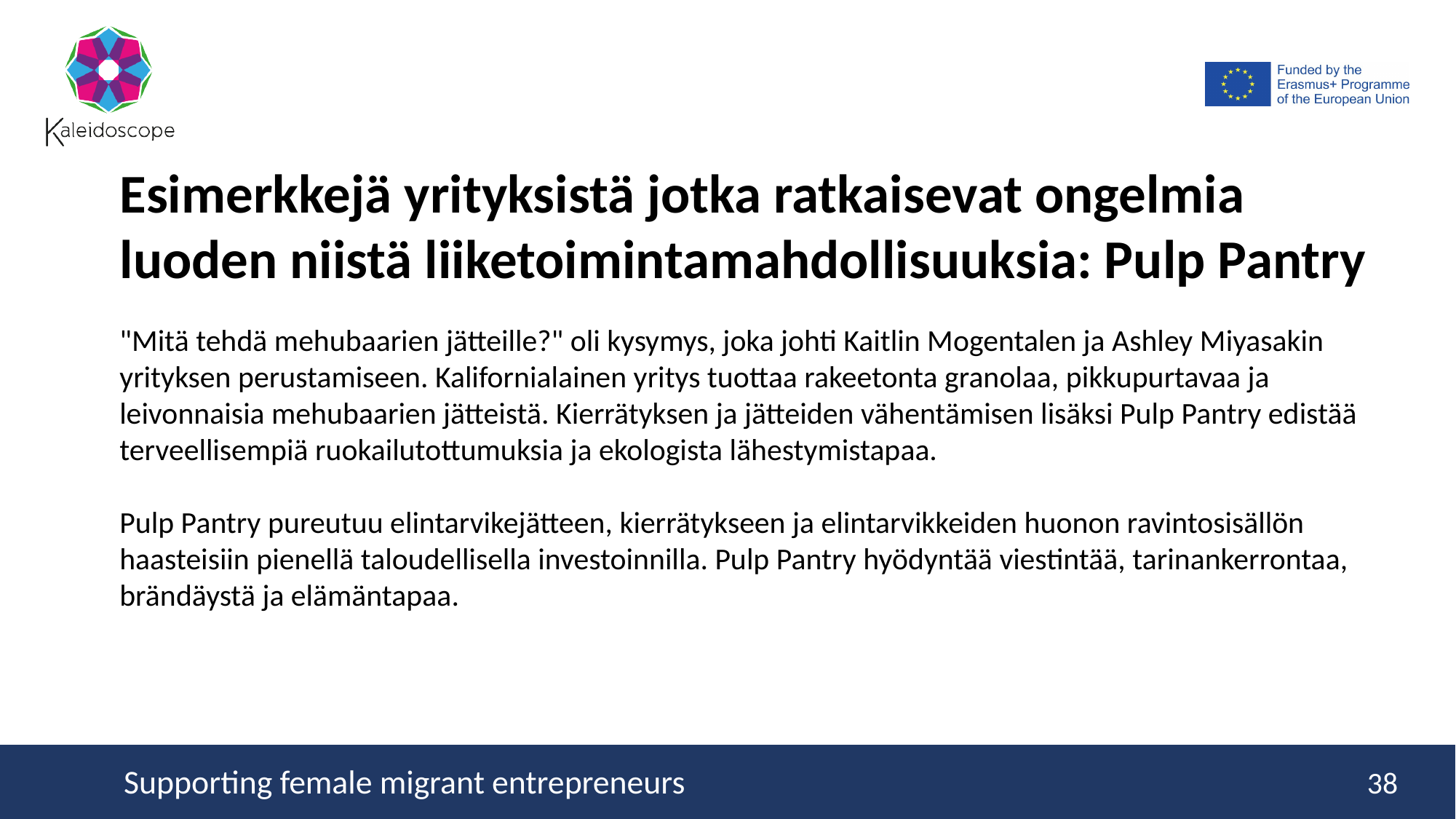

Esimerkkejä yrityksistä jotka ratkaisevat ongelmia luoden niistä liiketoimintamahdollisuuksia: Pulp Pantry
"Mitä tehdä mehubaarien jätteille?" oli kysymys, joka johti Kaitlin Mogentalen ja Ashley Miyasakin yrityksen perustamiseen. Kalifornialainen yritys tuottaa rakeetonta granolaa, pikkupurtavaa ja leivonnaisia mehubaarien jätteistä. Kierrätyksen ja jätteiden vähentämisen lisäksi Pulp Pantry edistää terveellisempiä ruokailutottumuksia ja ekologista lähestymistapaa.

Pulp Pantry pureutuu elintarvikejätteen, kierrätykseen ja elintarvikkeiden huonon ravintosisällön haasteisiin pienellä taloudellisella investoinnilla. Pulp Pantry hyödyntää viestintää, tarinankerrontaa, brändäystä ja elämäntapaa.

38